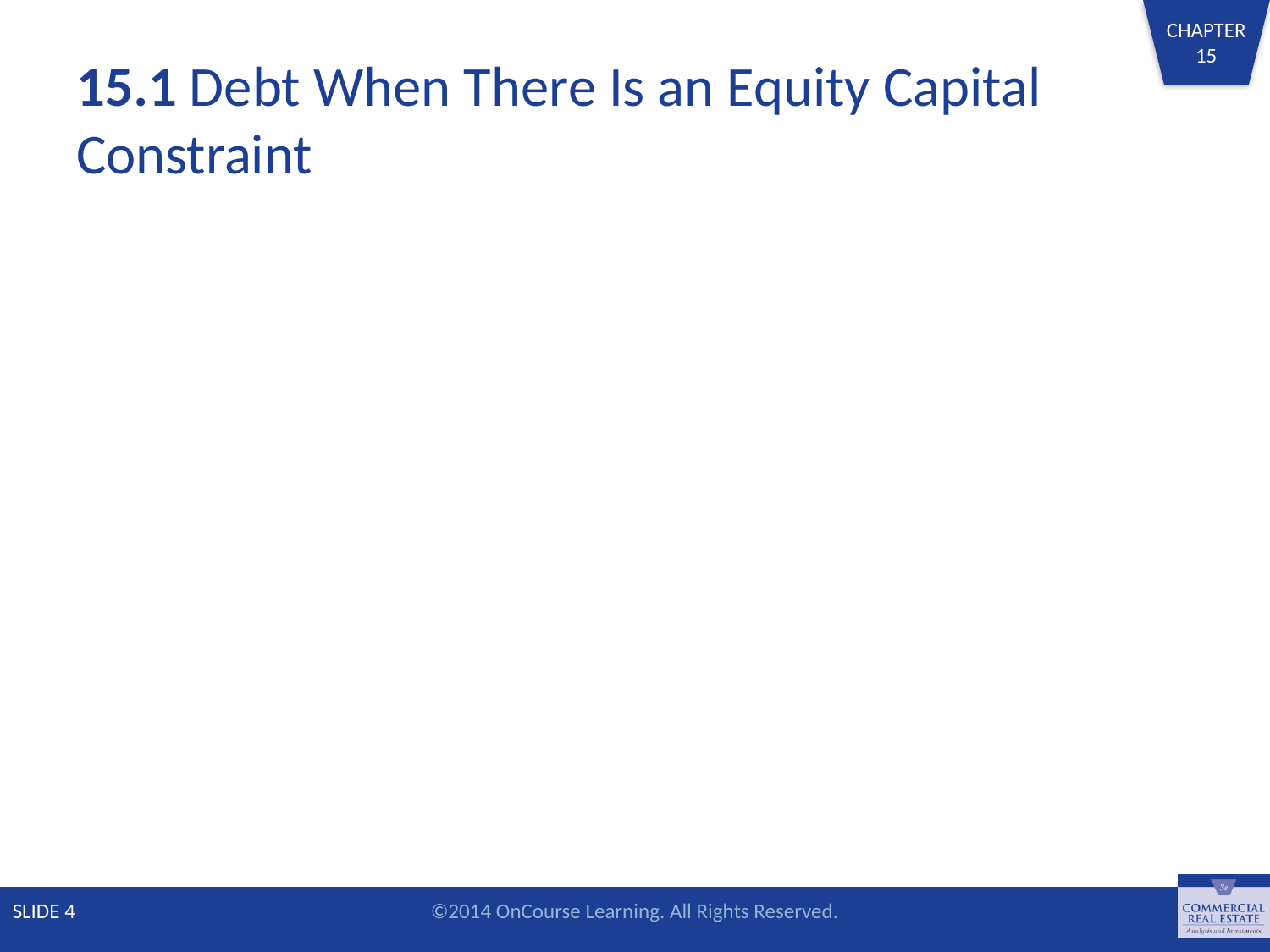

# 15.1 Debt When There Is an Equity Capital Constraint

SLIDE 4